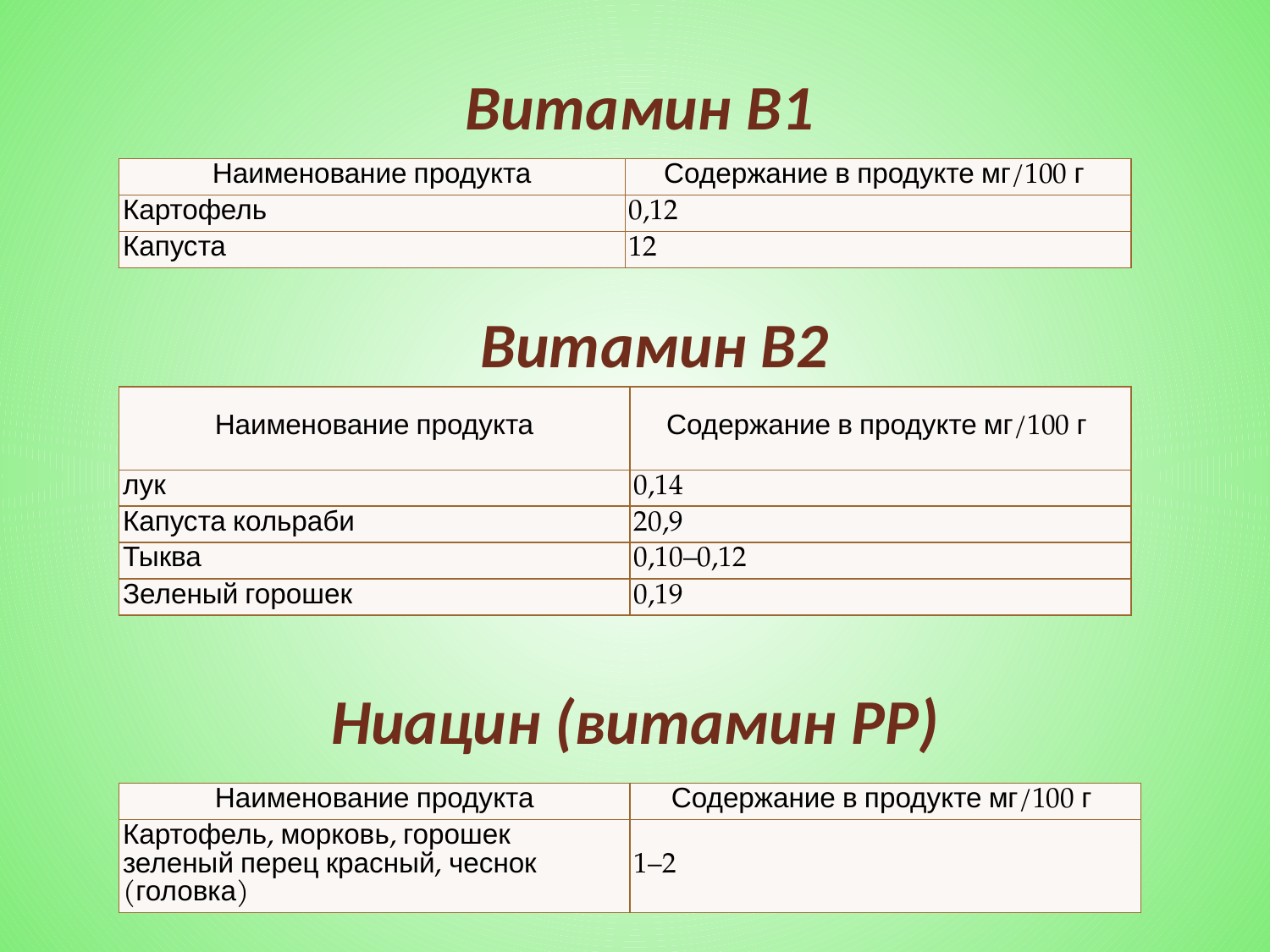

Витамин В1
| Наименование продукта | Содержание в продукте мг/100 г |
| --- | --- |
| Картофель | 0,12 |
| Капуста | 12 |
Витамин В2

| Наименование продукта | Содержание в продукте мг/100 г |
| --- | --- |
| лук | 0,14 |
| Капуста кольраби | 20,9 |
| Тыква | 0,10–0,12 |
| Зеленый горошек | 0,19 |
Ниацин (витамин РР)
| Наименование продукта | Содержание в продукте мг/100 г |
| --- | --- |
| Картофель, морковь, горошек зеленый перец красный, чеснок (головка) | 1–2 |